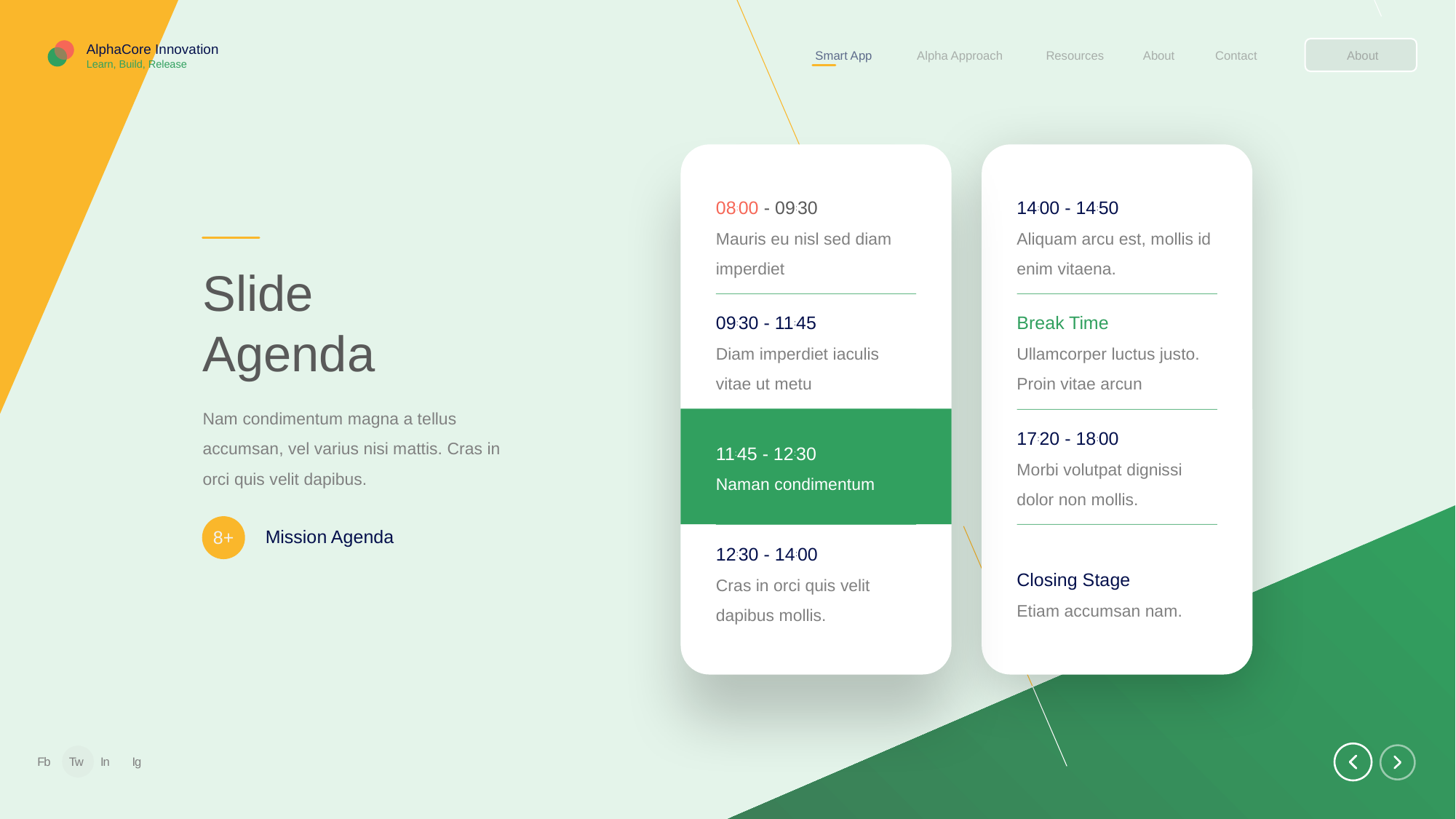

AlphaCore Innovation

Smart App
Alpha Approach
Resources
About
Contact
About
Learn, Build, Release

08:00 - 09:30
14:00 - 14:50
Mauris eu nisl sed diam imperdiet
Aliquam arcu est, mollis id enim vitaena.
Slide
Agenda
09:30 - 11:45
Break Time
Diam imperdiet iaculis vitae ut metu
Ullamcorper luctus justo. Proin vitae arcun
Nam condimentum magna a tellus accumsan, vel varius nisi mattis. Cras in orci quis velit dapibus.

17:20 - 18:00
11:45 - 12:30
Morbi volutpat dignissi dolor non mollis.
Naman condimentum

Mission Agenda
8+
12:30 - 14:00
Cras in orci quis velit dapibus mollis.
Closing Stage
Etiam accumsan nam.

Fb
Tw
In
Ig